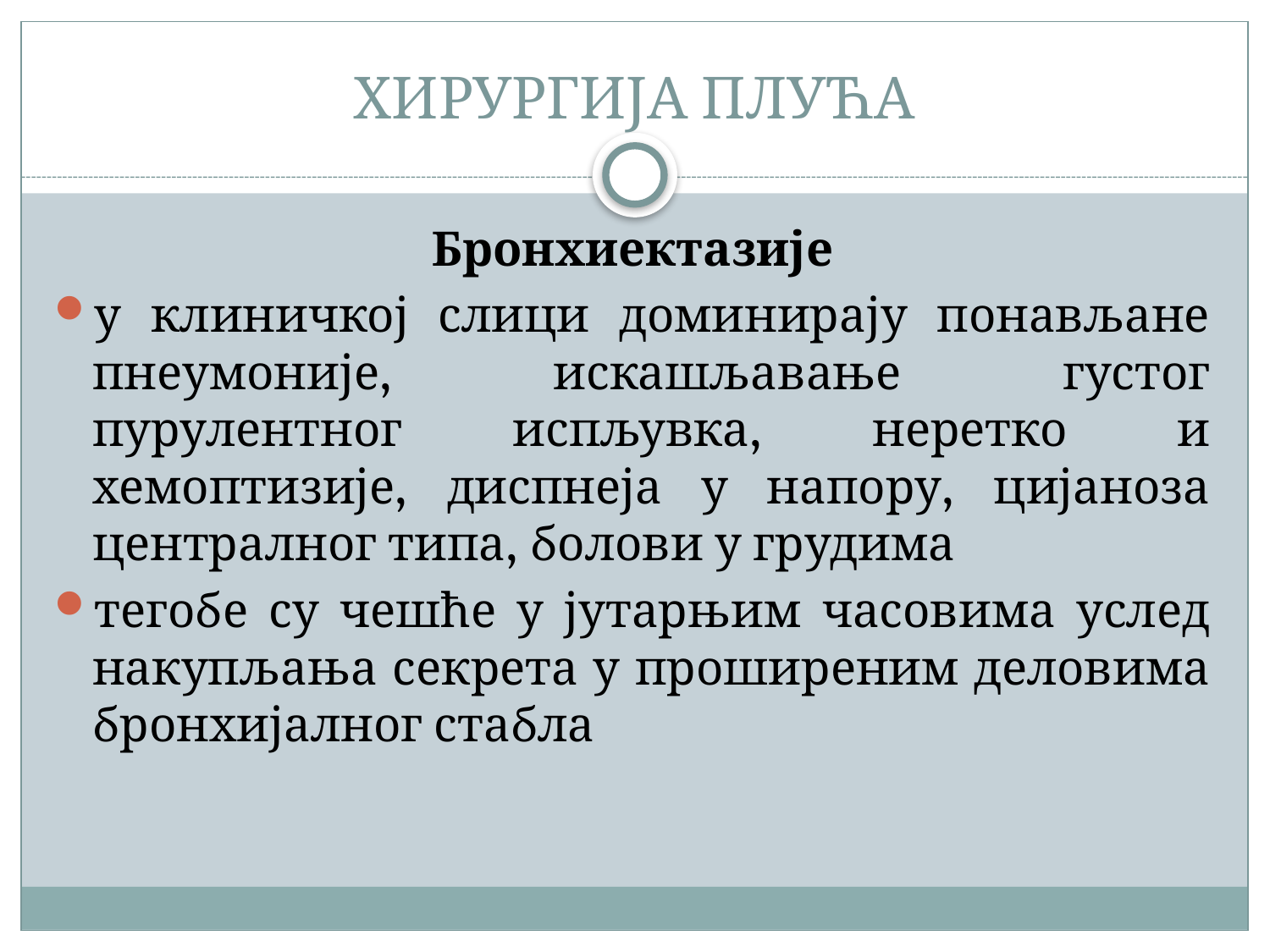

# ХИРУРГИЈА ПЛУЋА
Бронхиектазије
у клиничкој слици доминирају понављане пнеумоније, искашљавање густог пурулентног испљувка, неретко и хемоптизије, диспнеја у напору, цијаноза централног типа, болови у грудима
тегобе су чешће у јутарњим часовима услед накупљања секрета у проширеним деловима бронхијалног стабла